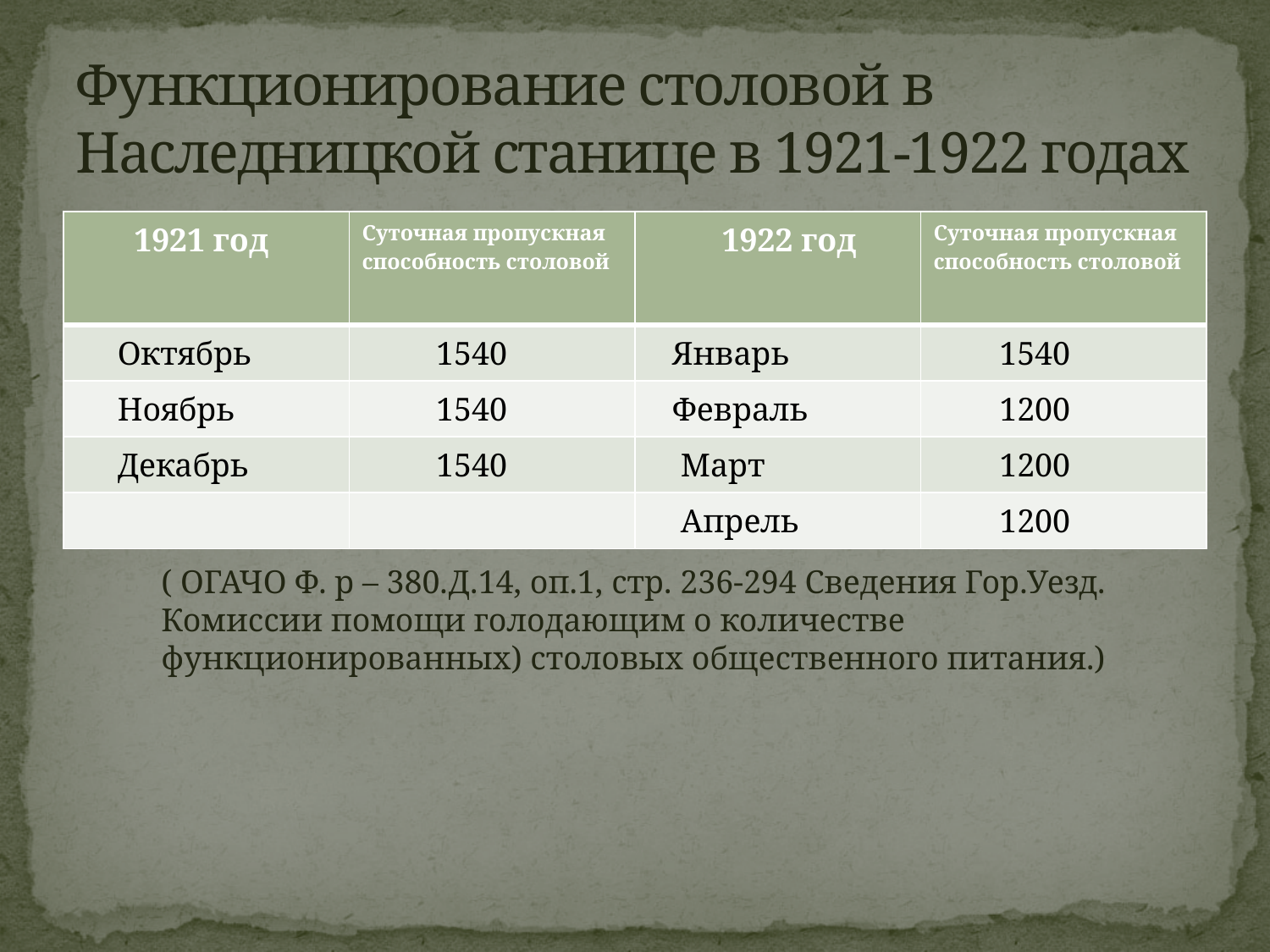

# Функционирование столовой в Наследницкой станице в 1921-1922 годах
| 1921 год | Суточная пропускная способность столовой | 1922 год | Суточная пропускная способность столовой |
| --- | --- | --- | --- |
| Октябрь | 1540 | Январь | 1540 |
| Ноябрь | 1540 | Февраль | 1200 |
| Декабрь | 1540 | Март | 1200 |
|  |  | Апрель | 1200 |
( ОГАЧО Ф. р – 380.Д.14, оп.1, стр. 236-294 Сведения Гор.Уезд. Комиссии помощи голодающим о количестве функционированных) столовых общественного питания.)